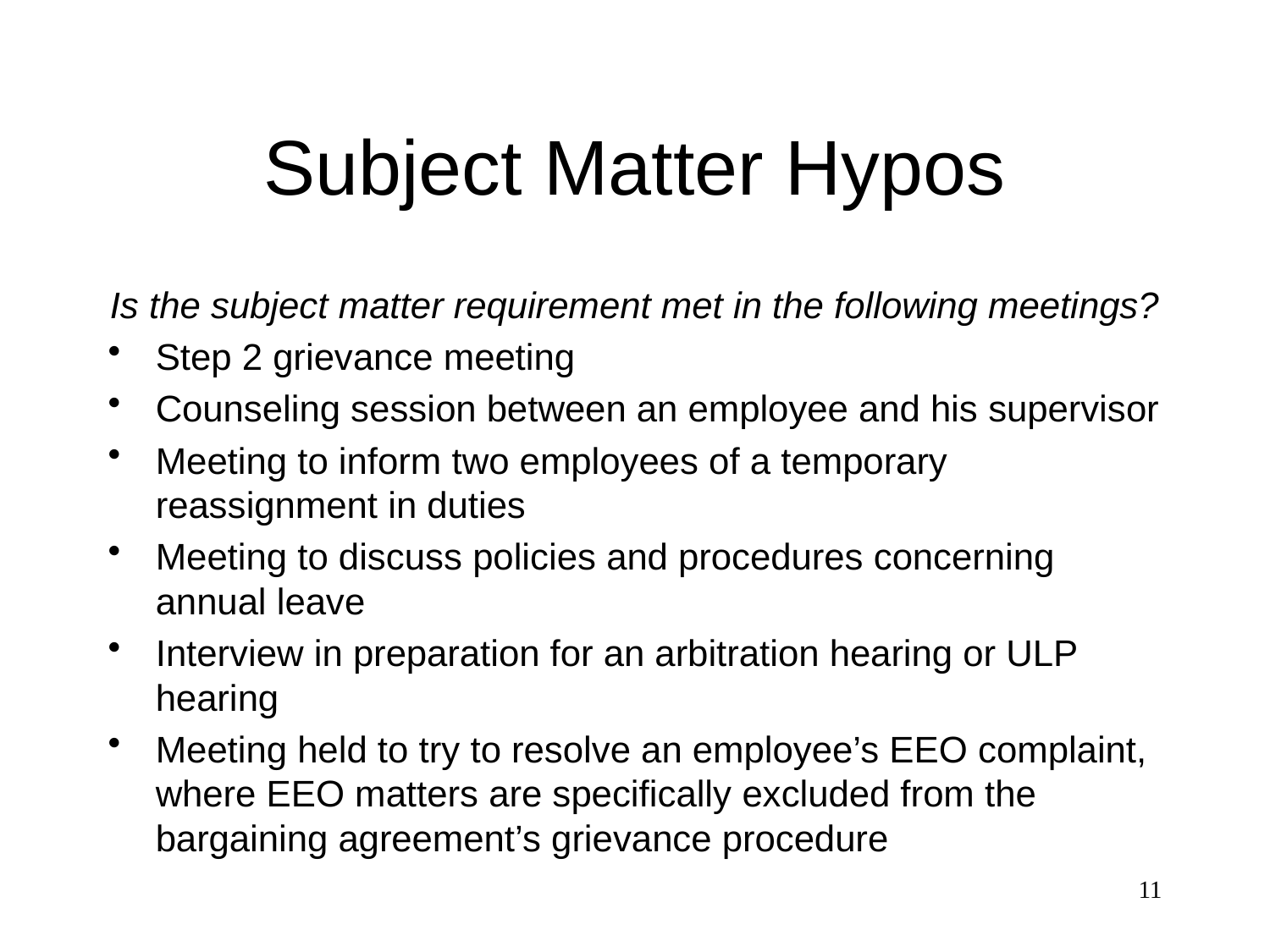

# Subject Matter Hypos
Is the subject matter requirement met in the following meetings?
Step 2 grievance meeting
Counseling session between an employee and his supervisor
Meeting to inform two employees of a temporary reassignment in duties
Meeting to discuss policies and procedures concerning annual leave
Interview in preparation for an arbitration hearing or ULP hearing
Meeting held to try to resolve an employee’s EEO complaint, where EEO matters are specifically excluded from the bargaining agreement’s grievance procedure
11